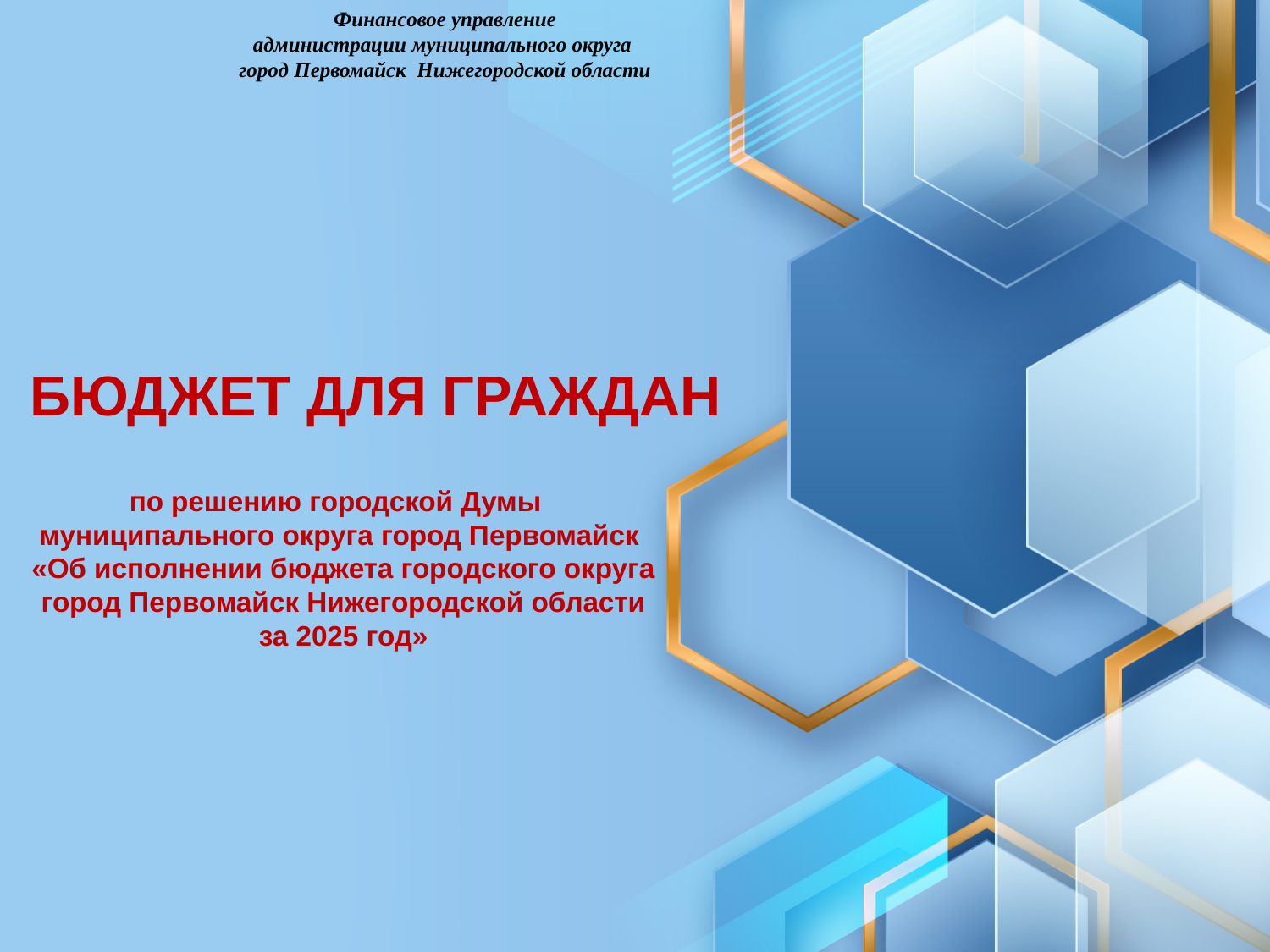

Финансовое управление
администрации муниципального округа
город Первомайск  Нижегородской области
БЮДЖЕТ ДЛЯ ГРАЖДАН
по решению городской Думы
муниципального округа город Первомайск
 «Об исполнении бюджета городского округа
 город Первомайск Нижегородской области
 за 2025 год»